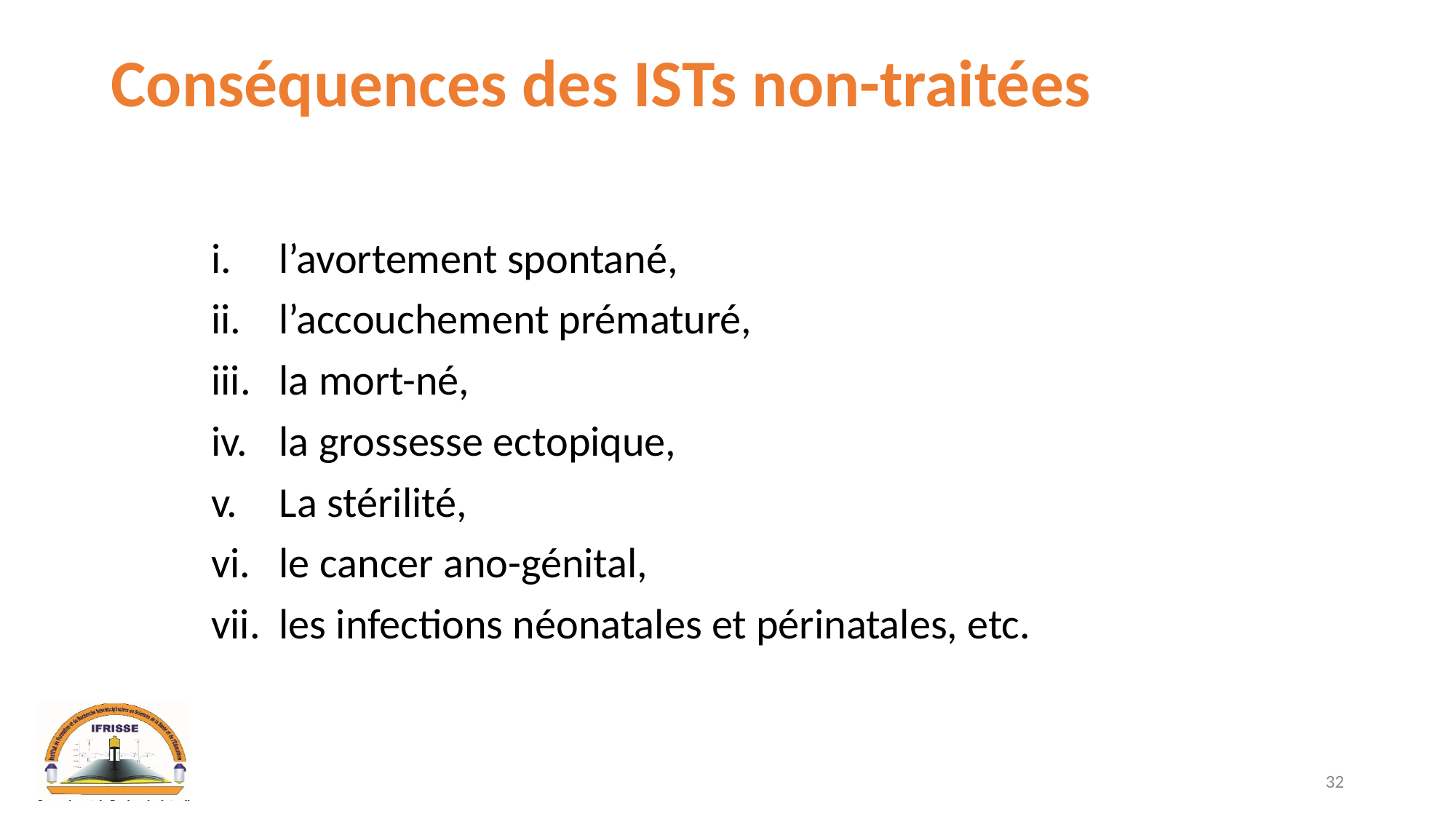

# Conséquences des ISTs non-traitées
l’avortement spontané,
l’accouchement prématuré,
la mort-né,
la grossesse ectopique,
La stérilité,
le cancer ano-génital,
les infections néonatales et périnatales, etc.

32